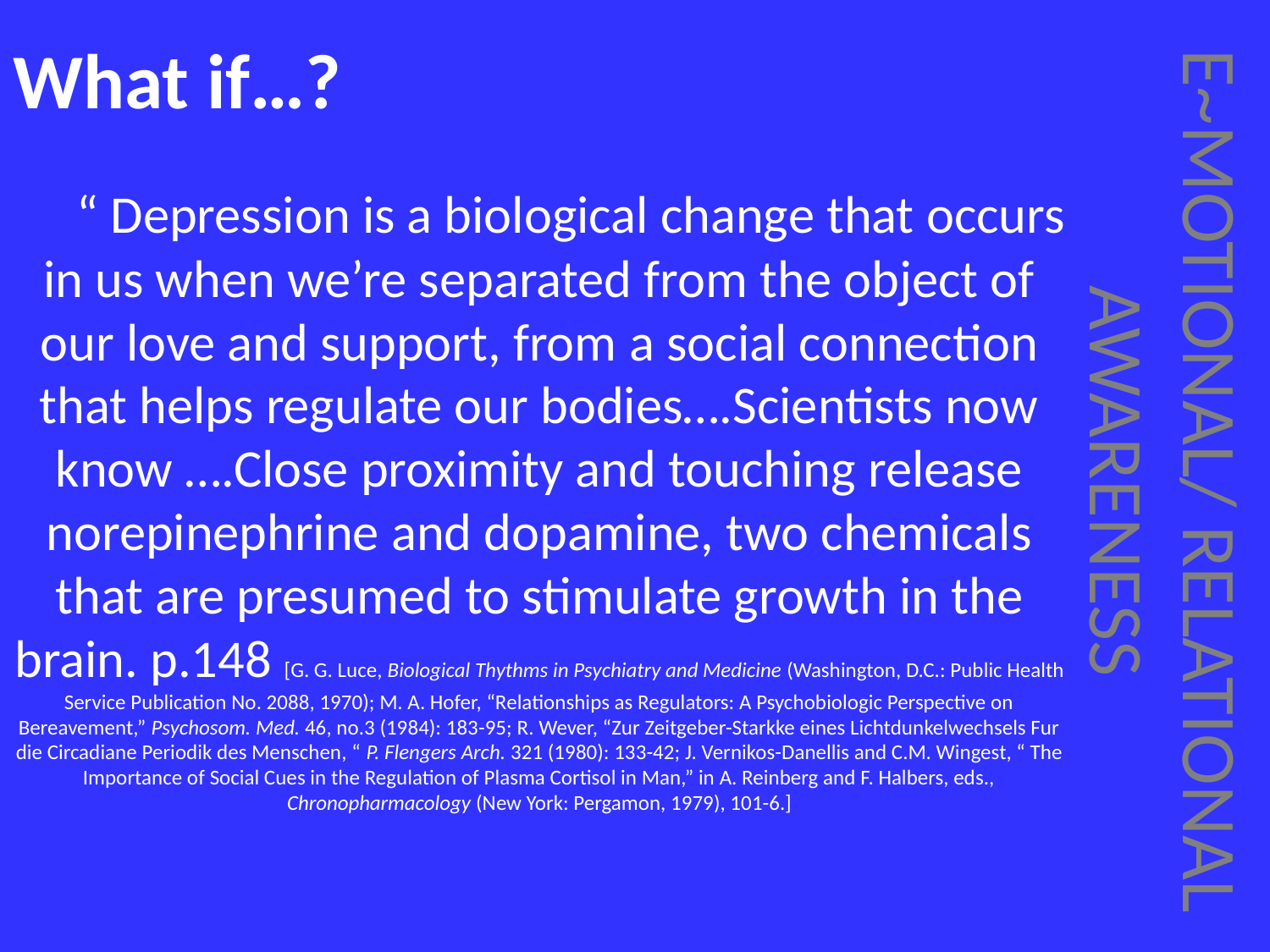

# What if…?
     “ Depression is a biological change that occurs in us when we’re separated from the object of our love and support, from a social connection that helps regulate our bodies….Scientists now know ….Close proximity and touching release norepinephrine and dopamine, two chemicals that are presumed to stimulate growth in the brain. p.148 [G. G. Luce, Biological Thythms in Psychiatry and Medicine (Washington, D.C.: Public Health Service Publication No. 2088, 1970); M. A. Hofer, “Relationships as Regulators: A Psychobiologic Perspective on Bereavement,” Psychosom. Med. 46, no.3 (1984): 183-95; R. Wever, “Zur Zeitgeber-Starkke eines Lichtdunkelwechsels Fur die Circadiane Periodik des Menschen, “ P. Flengers Arch. 321 (1980): 133-42; J. Vernikos-Danellis and C.M. Wingest, “ The Importance of Social Cues in the Regulation of Plasma Cortisol in Man,” in A. Reinberg and F. Halbers, eds., Chronopharmacology (New York: Pergamon, 1979), 101-6.]
E~MOTIONAL/ RELATIONAL AWARENESS